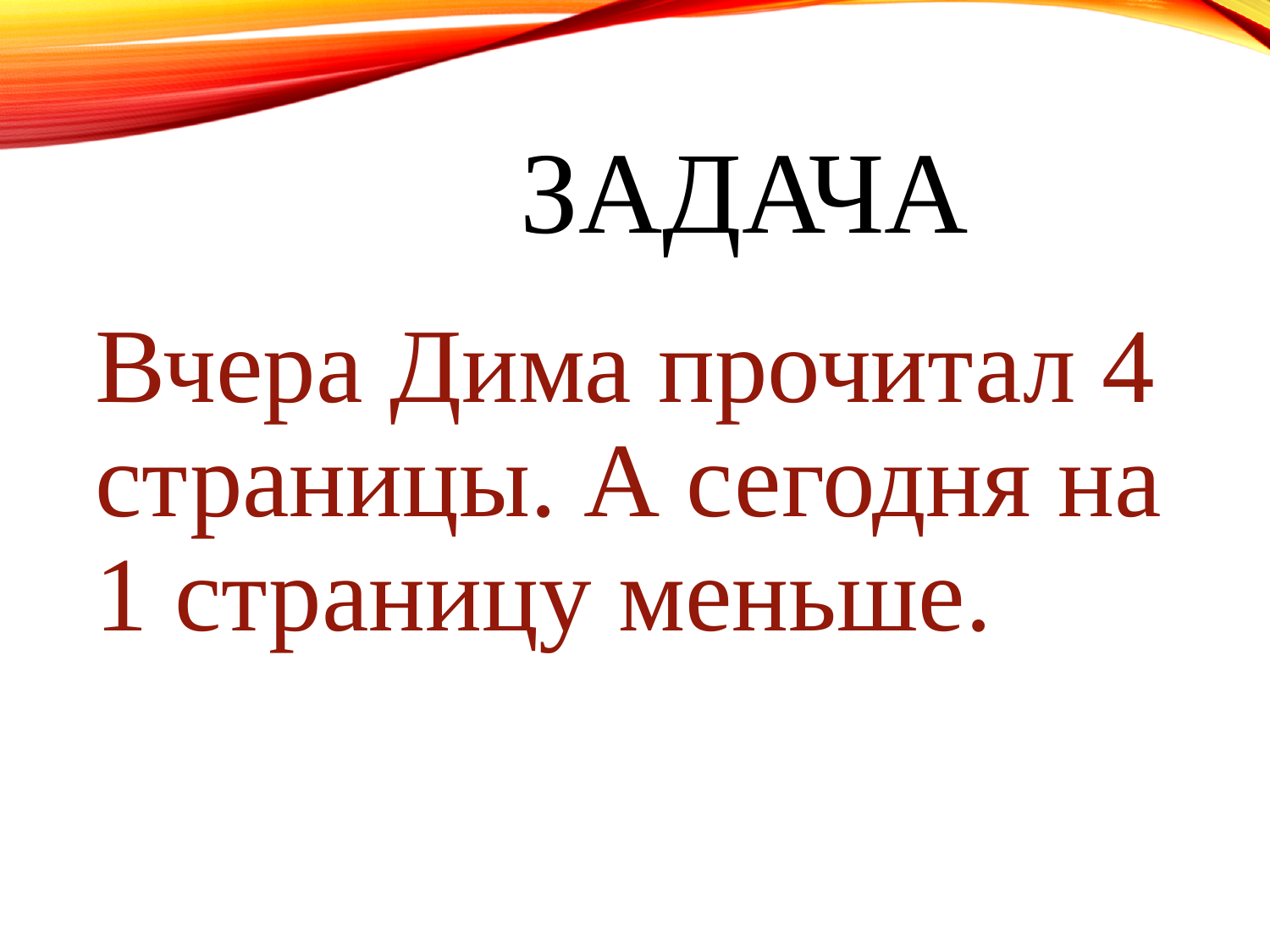

# Задача
Вчера Дима прочитал 4 страницы. А сегодня на 1 страницу меньше.